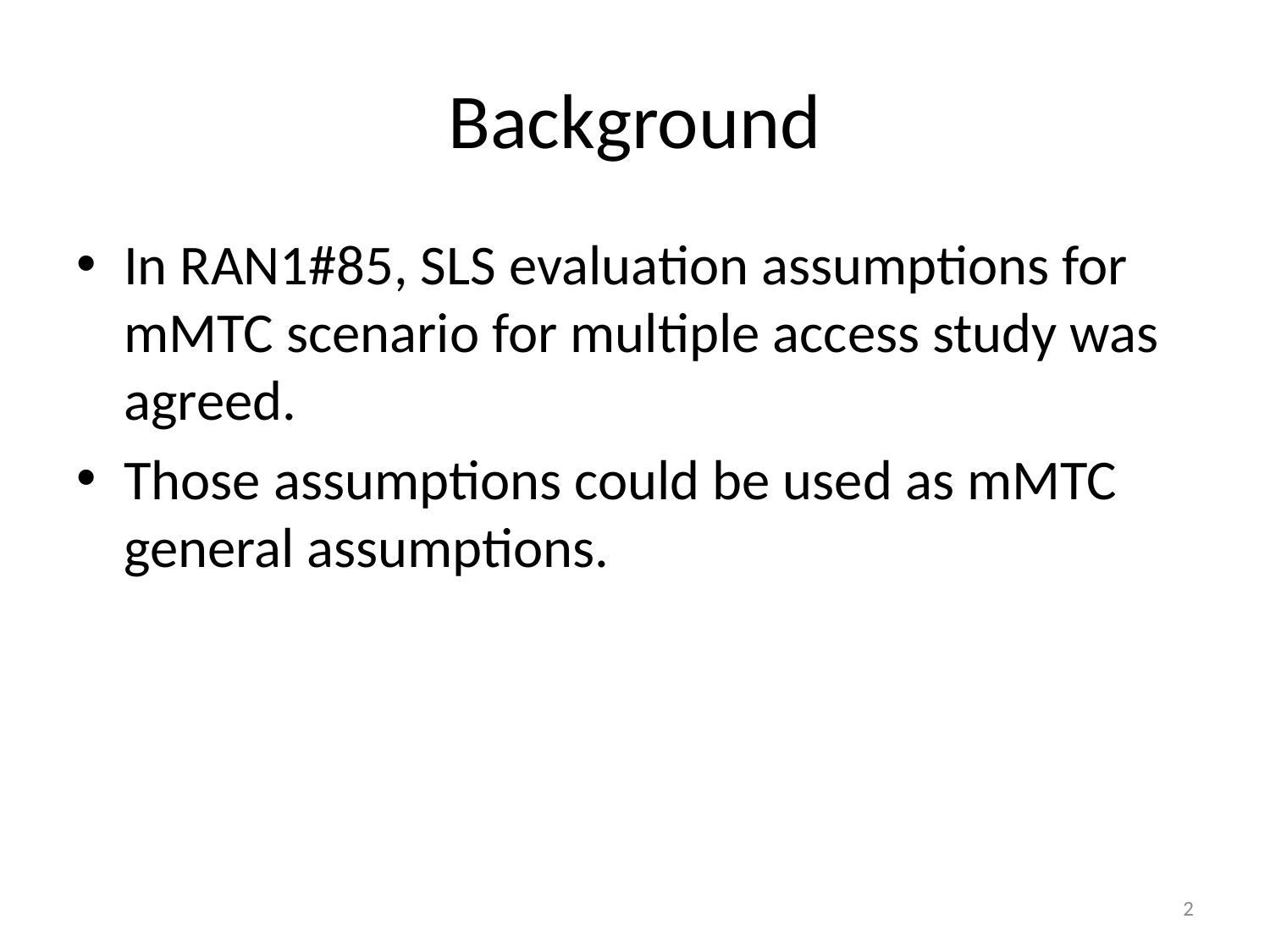

# Background
In RAN1#85, SLS evaluation assumptions for mMTC scenario for multiple access study was agreed.
Those assumptions could be used as mMTC general assumptions.
2